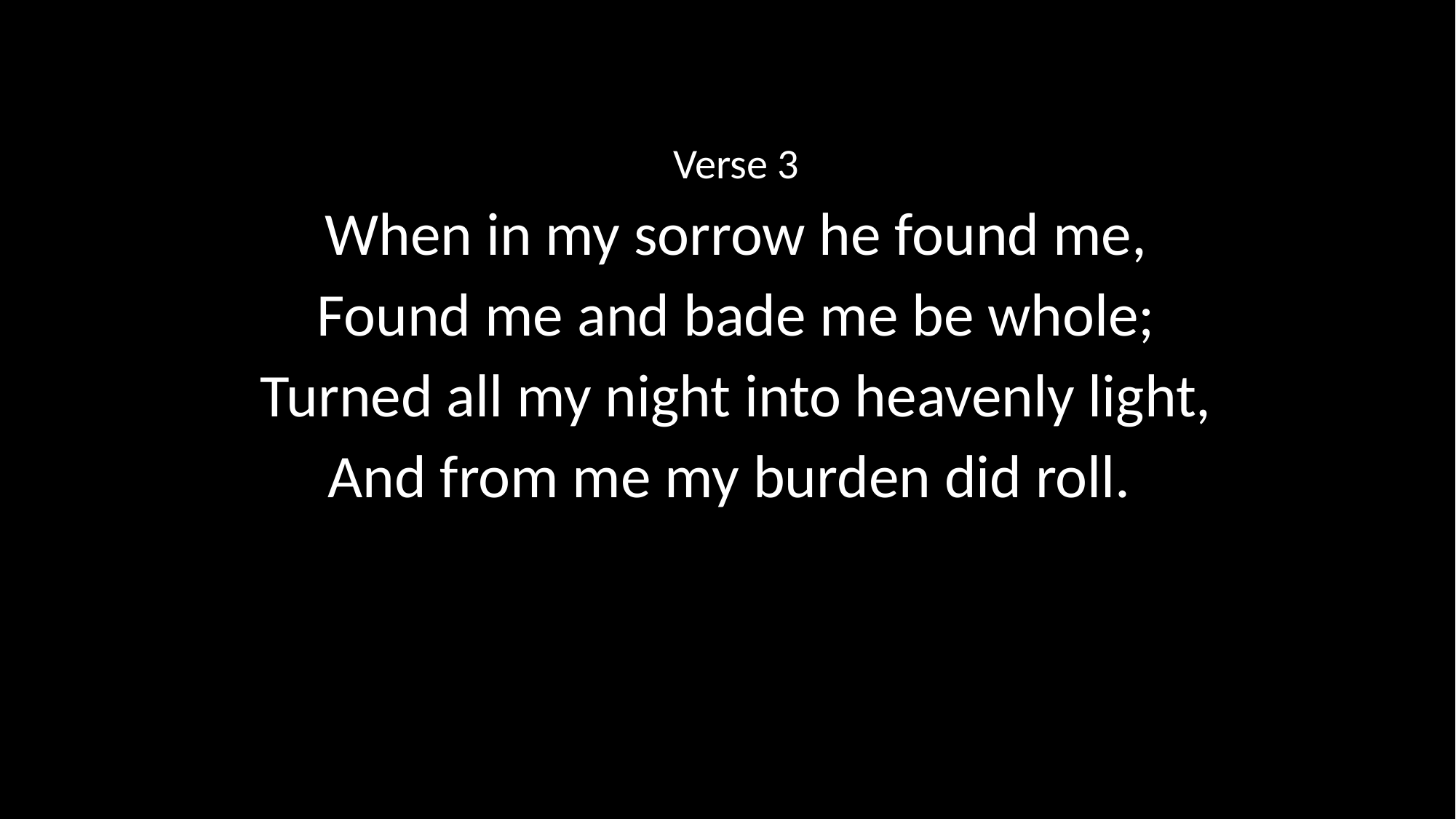

Verse 3
When in my sorrow he found me,
Found me and bade me be whole;
Turned all my night into heavenly light,
And from me my burden did roll.